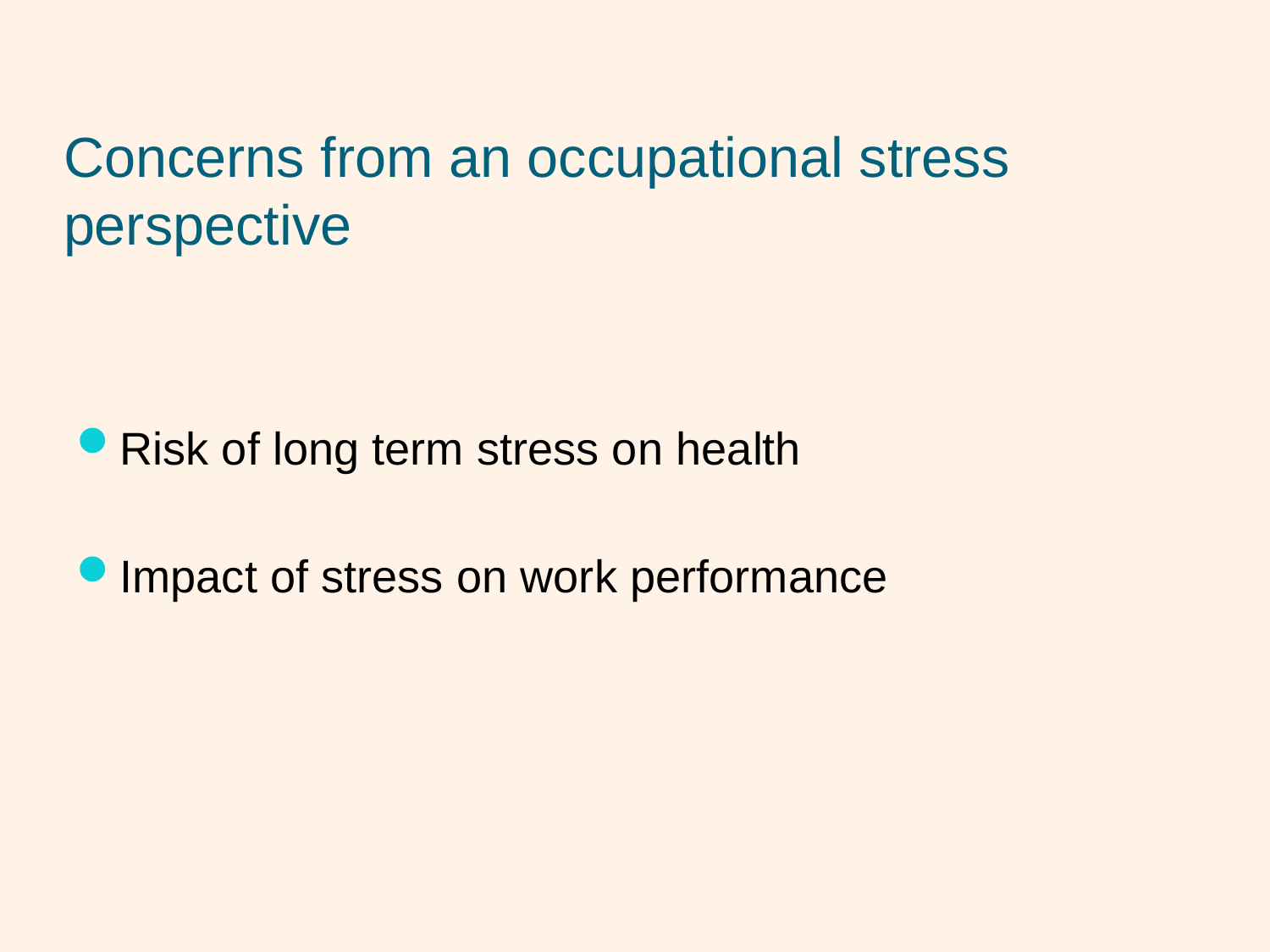

# Concerns from an occupational stress perspective
Risk of long term stress on health

Impact of stress on work performance